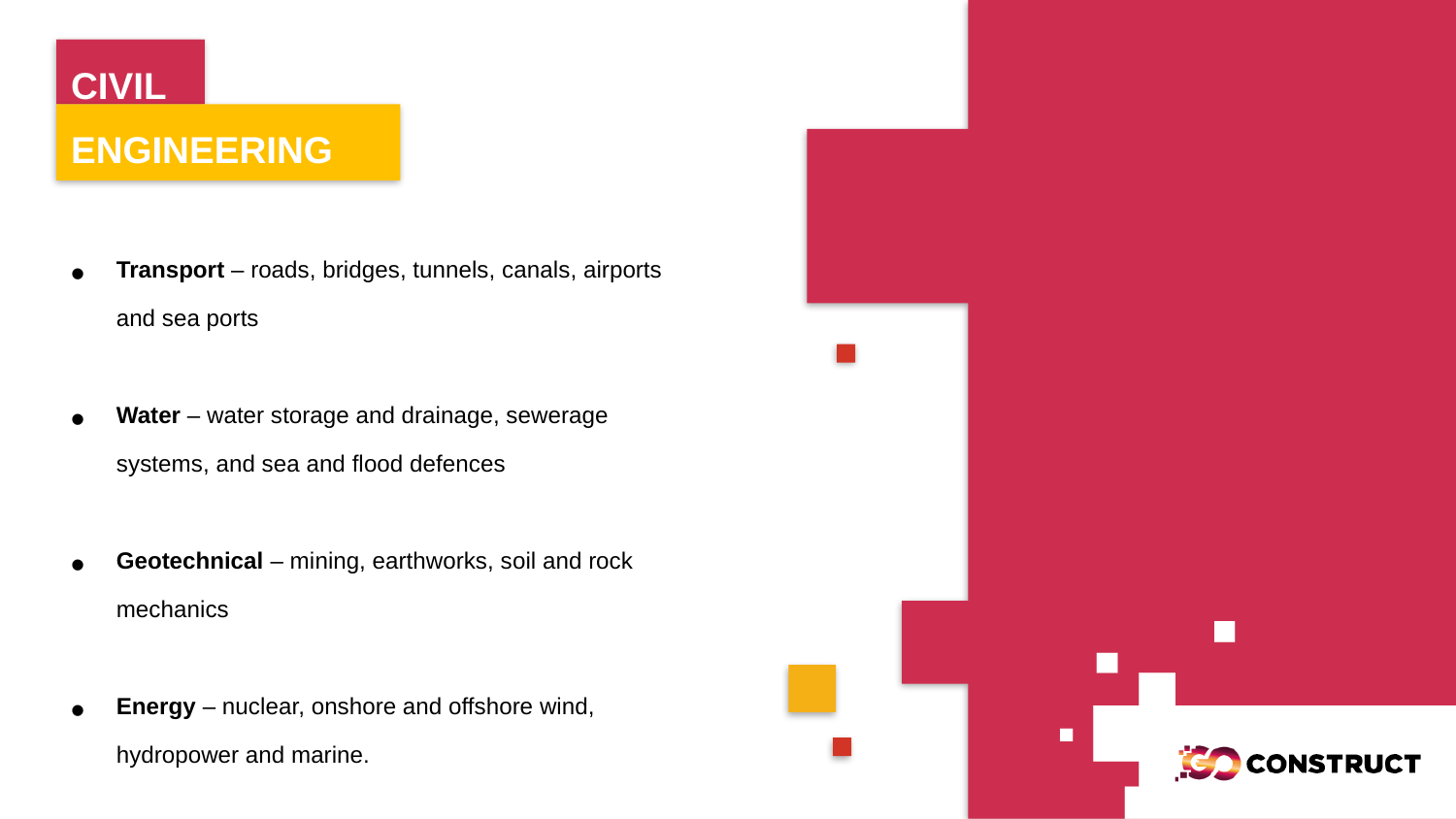

CIVIL
ENGINEERING

Transport – roads, bridges, tunnels, canals, airports and sea ports

Water – water storage and drainage, sewerage systems, and sea and flood defences

Geotechnical – mining, earthworks, soil and rock mechanics

Energy – nuclear, onshore and offshore wind, hydropower and marine.

Structural – buildings, bridges, towers, dams, tunnels, retaining walls and other infrastructure.